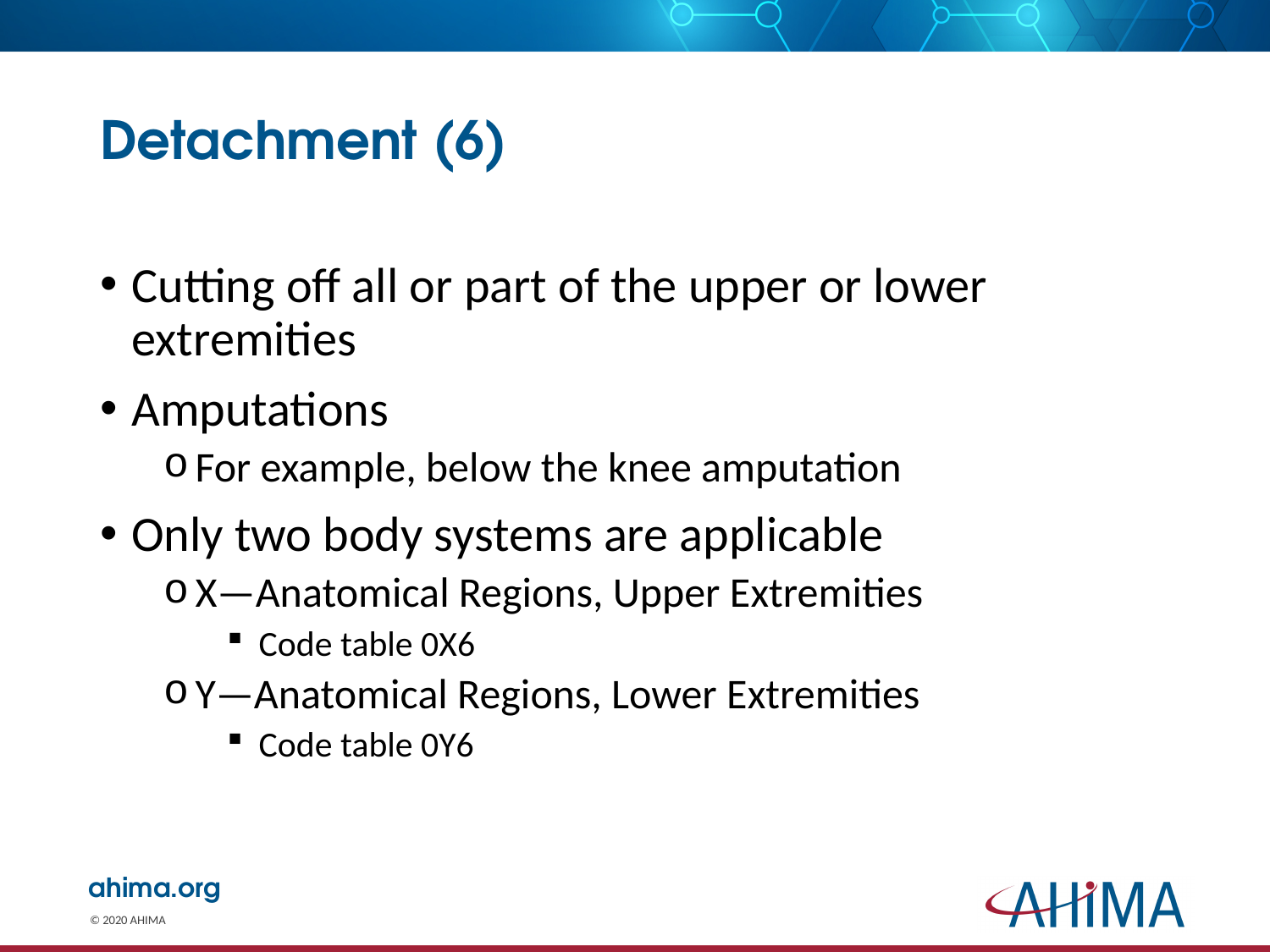

# Detachment (6)
Cutting off all or part of the upper or lower extremities
Amputations
For example, below the knee amputation
Only two body systems are applicable
X—Anatomical Regions, Upper Extremities
Code table 0X6
Y—Anatomical Regions, Lower Extremities
Code table 0Y6